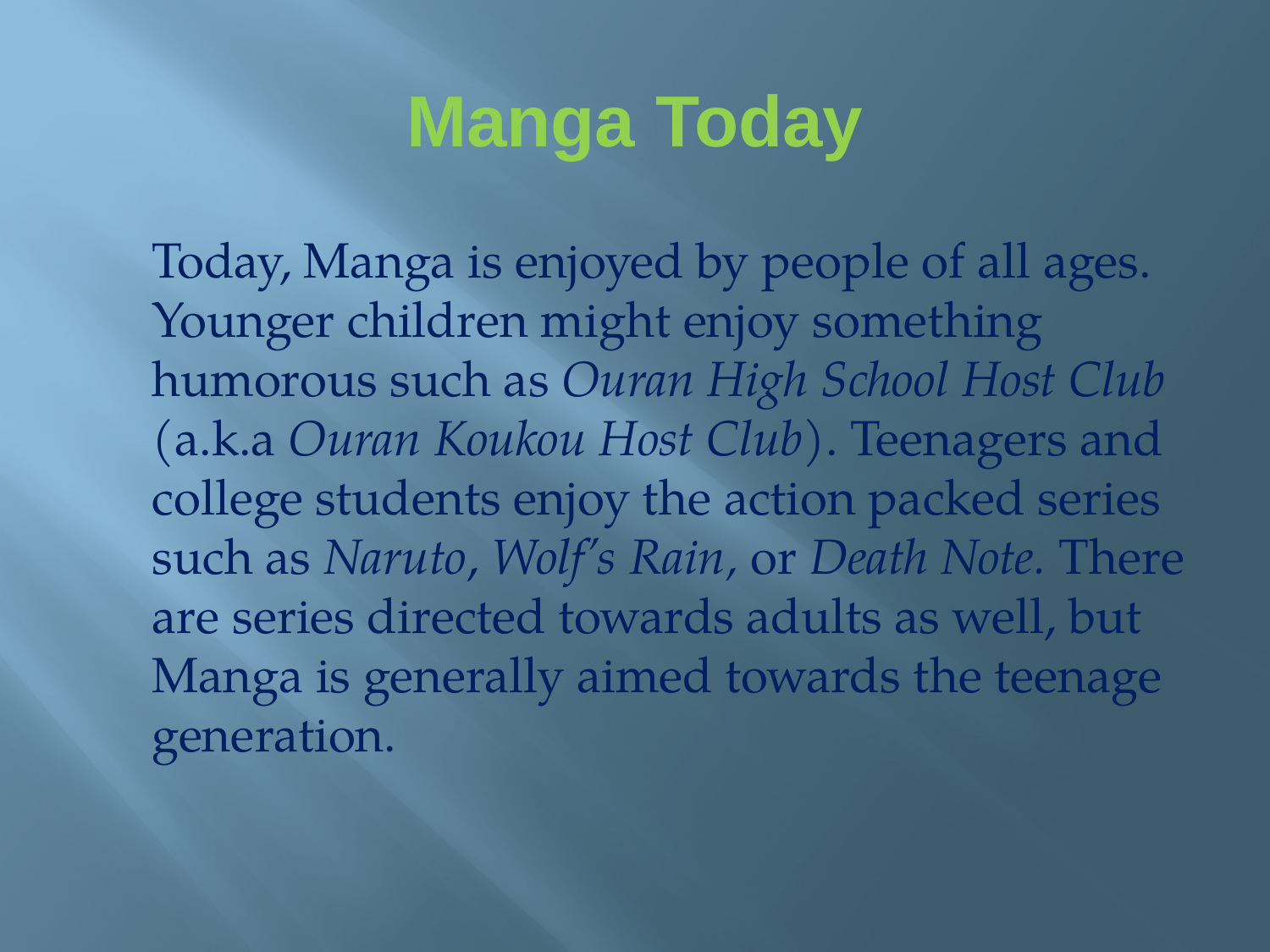

# Manga Today
	Today, Manga is enjoyed by people of all ages. Younger children might enjoy something humorous such as Ouran High School Host Club (a.k.a Ouran Koukou Host Club). Teenagers and college students enjoy the action packed series such as Naruto, Wolf’s Rain, or Death Note. There are series directed towards adults as well, but Manga is generally aimed towards the teenage generation.